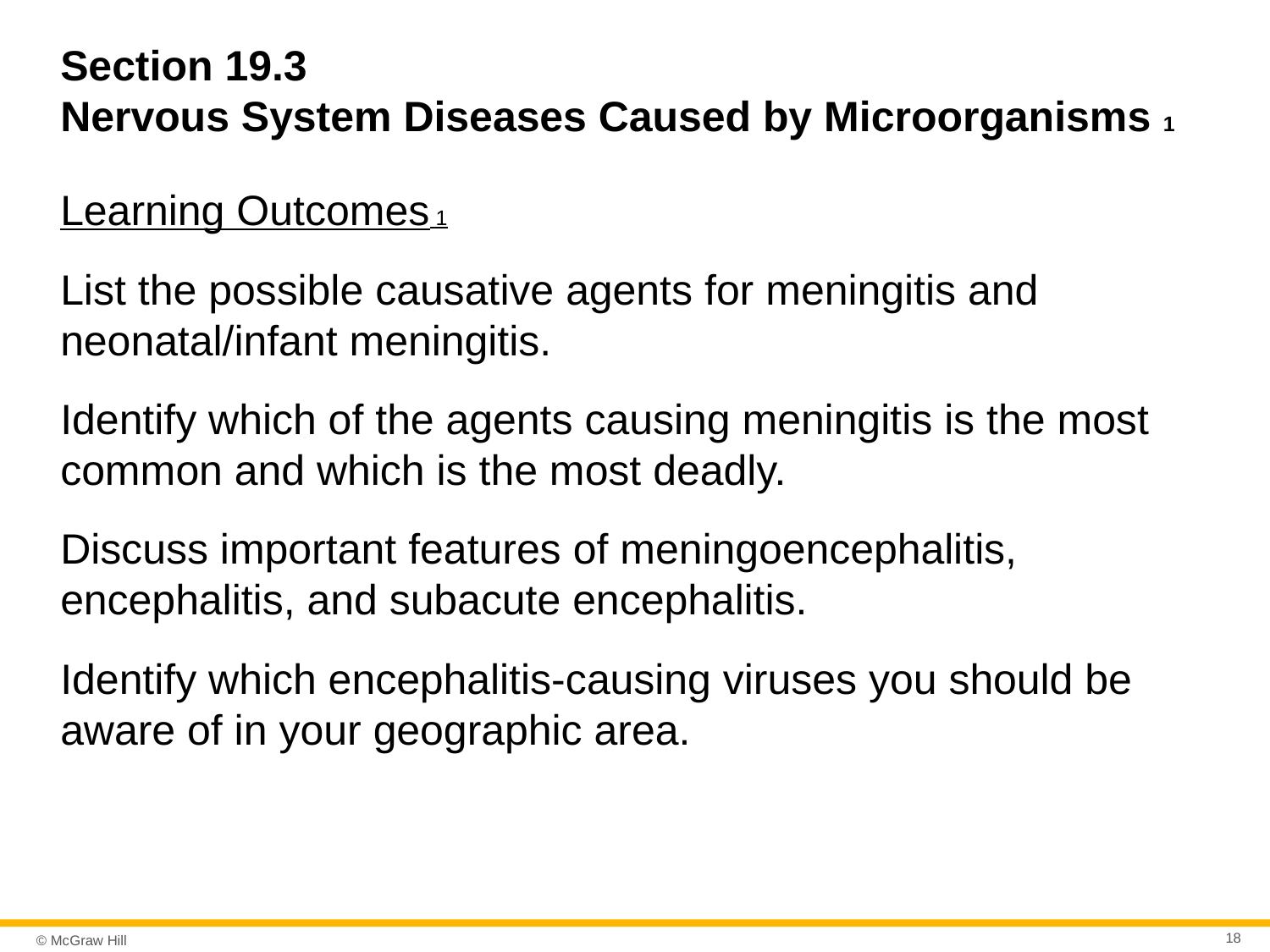

# Section 19.3 Nervous System Diseases Caused by Microorganisms 1
Learning Outcomes 1
List the possible causative agents for meningitis and neonatal/infant meningitis.
Identify which of the agents causing meningitis is the most common and which is the most deadly.
Discuss important features of meningoencephalitis, encephalitis, and subacute encephalitis.
Identify which encephalitis-causing viruses you should be aware of in your geographic area.